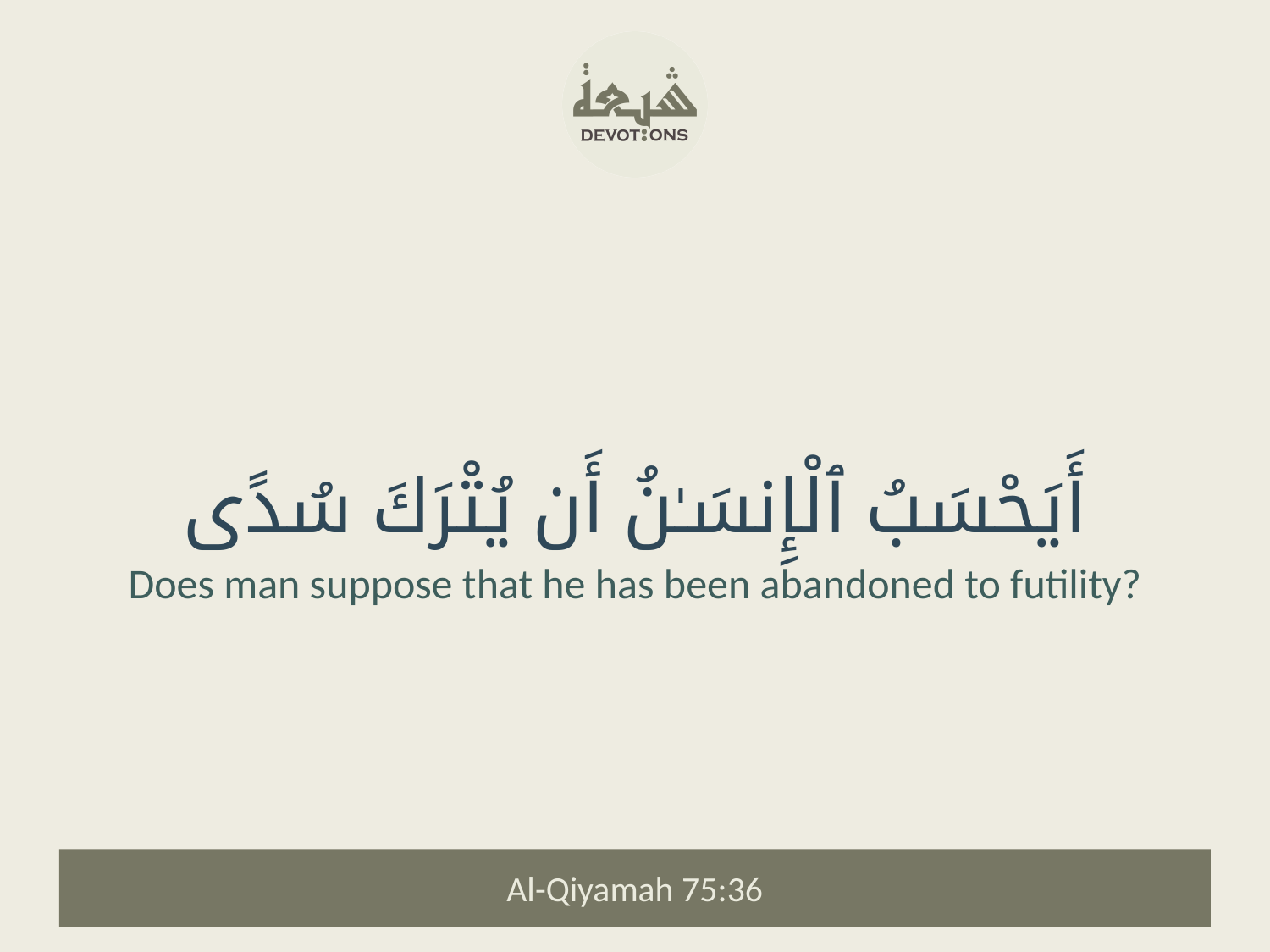

أَيَحْسَبُ ٱلْإِنسَـٰنُ أَن يُتْرَكَ سُدًى
Does man suppose that he has been abandoned to futility?
Al-Qiyamah 75:36